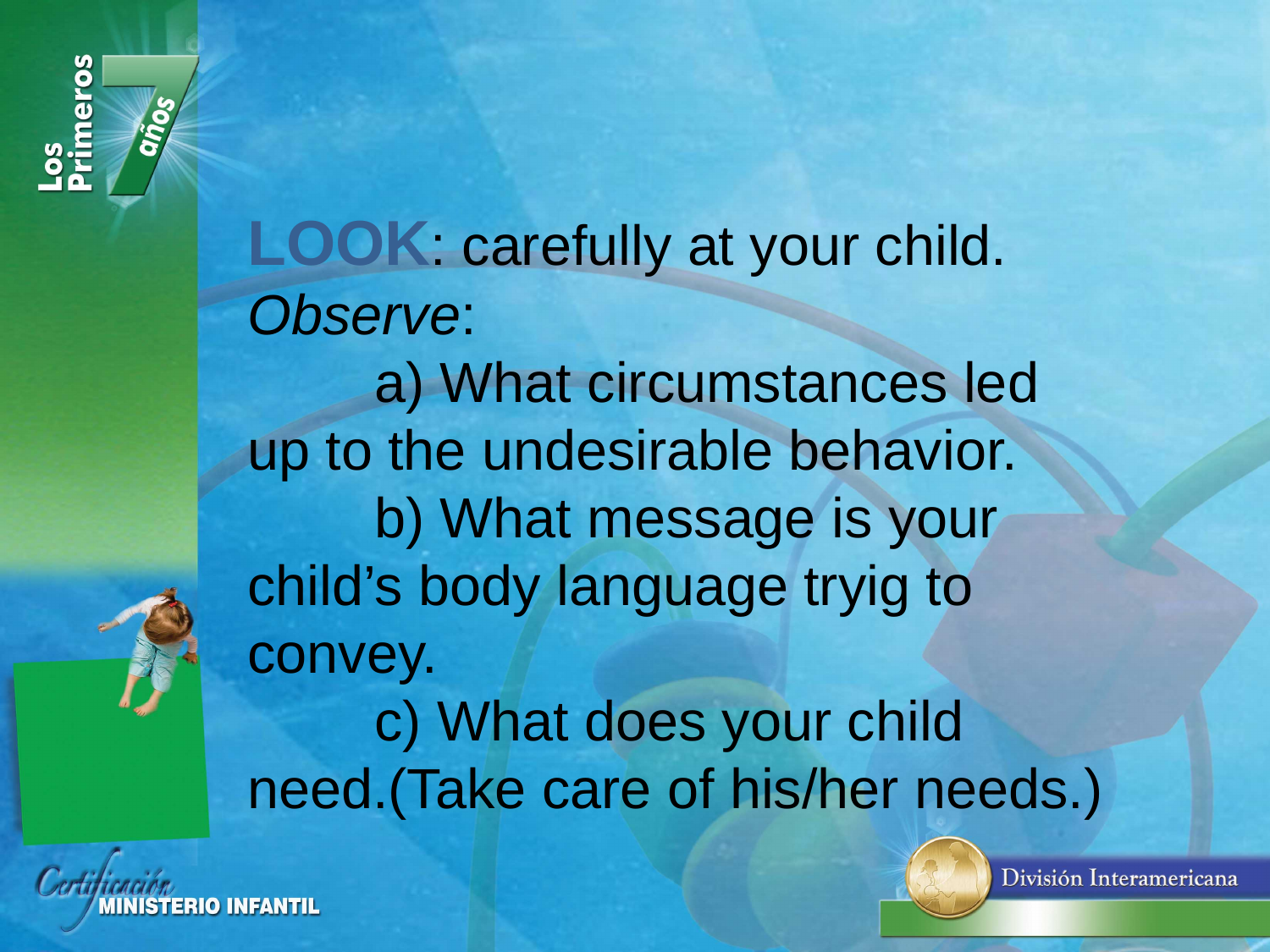

LOOK: carefully at your child.
Observe:
	a) What circumstances led up to the undesirable behavior.
	b) What message is your child’s body language tryig to convey.
	c) What does your child need.(Take care of his/her needs.)